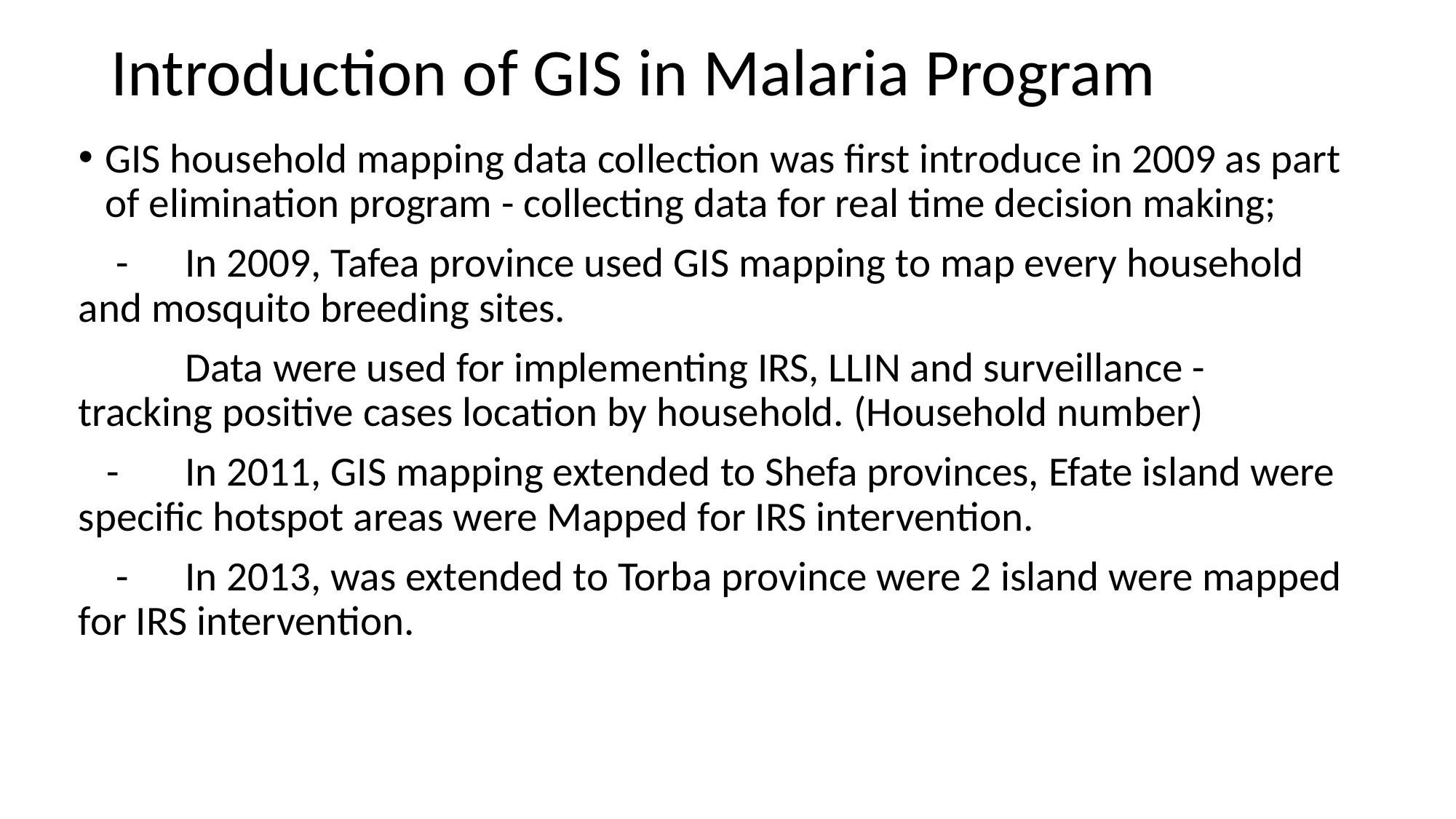

# Introduction of GIS in Malaria Program
GIS household mapping data collection was first introduce in 2009 as part of elimination program - collecting data for real time decision making;
    - 	In 2009, Tafea province used GIS mapping to map every household 	and mosquito breeding sites.
      	Data were used for implementing IRS, LLIN and surveillance - 	tracking positive cases location by household. (Household number)
   - 	In 2011, GIS mapping extended to Shefa provinces, Efate island were 	specific hotspot areas were Mapped for IRS intervention.
    - 	In 2013, was extended to Torba province were 2 island were mapped 	for IRS intervention.